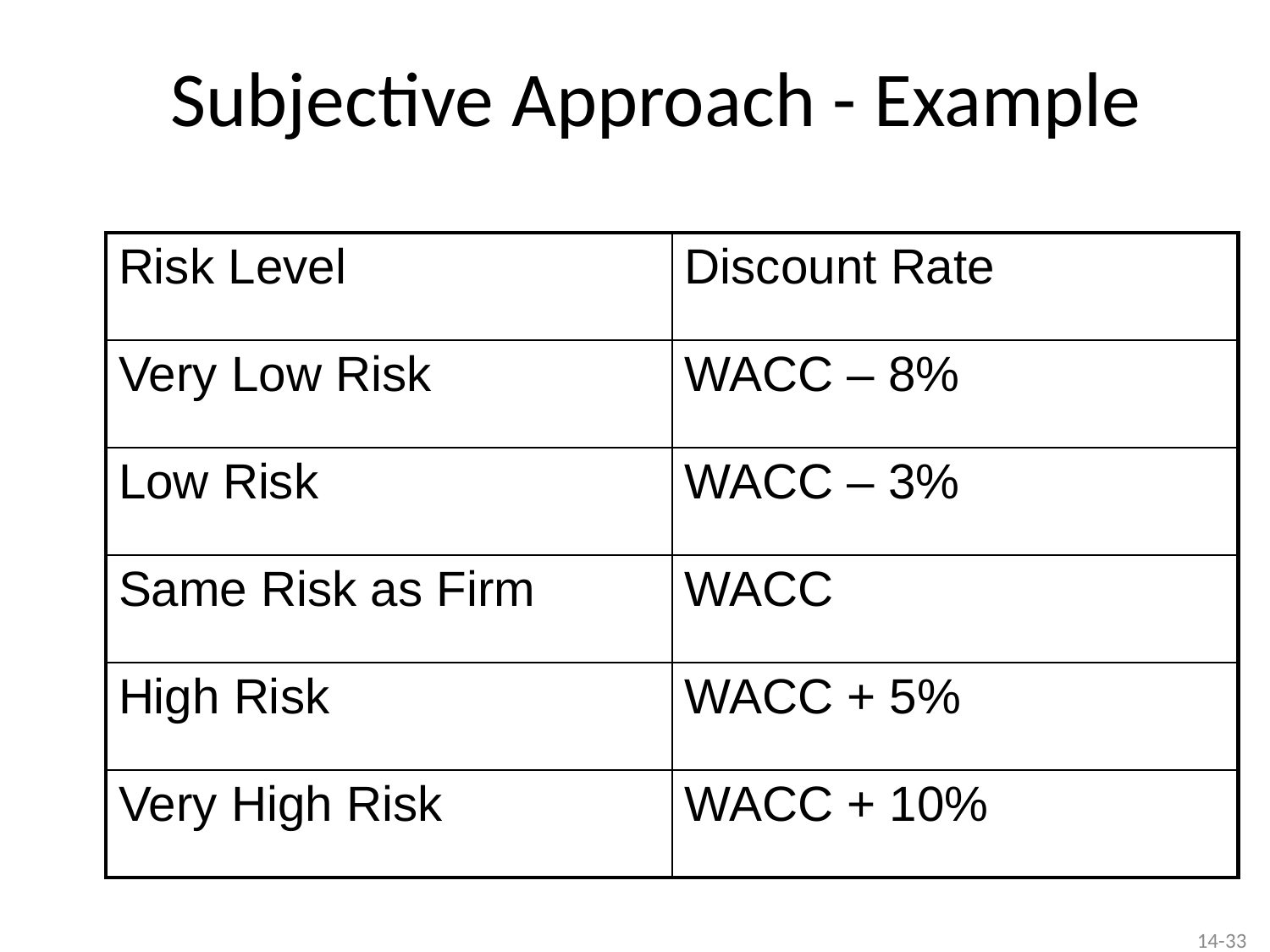

# Subjective Approach - Example
| Risk Level | Discount Rate |
| --- | --- |
| Very Low Risk | WACC – 8% |
| Low Risk | WACC – 3% |
| Same Risk as Firm | WACC |
| High Risk | WACC + 5% |
| Very High Risk | WACC + 10% |
14-33